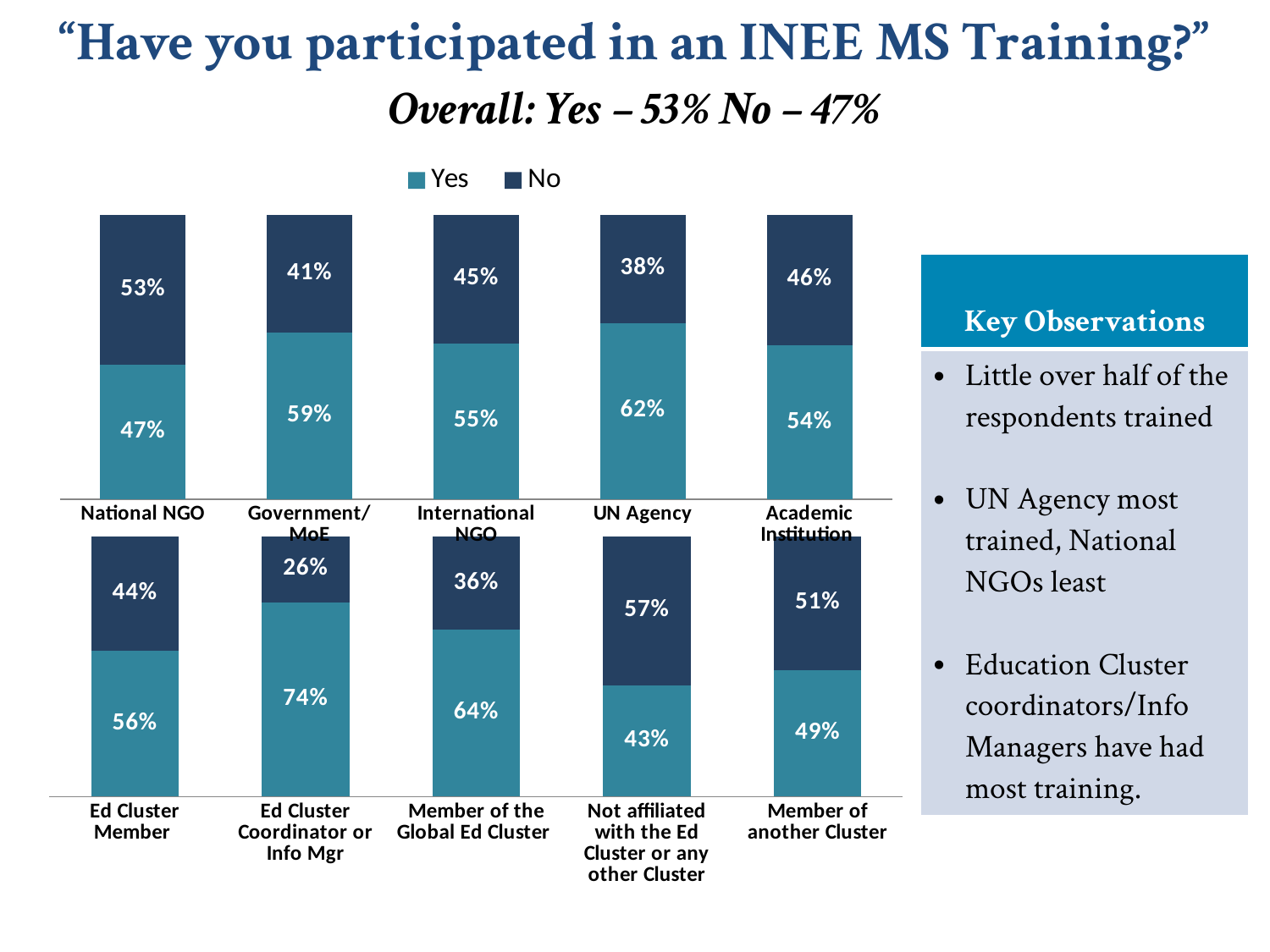

# “Have you participated in an INEE MS Training?” Overall: Yes – 53% No – 47%

### Chart

| Category |  |  |
|---|---|---|
| National NGO | 0.472727272727273 | 0.527272727272727 |
| Government/MoE | 0.585365853658539 | 0.414634146341463 |
| International NGO | 0.547945205479455 | 0.452054794520548 |
| UN Agency | 0.619565217391307 | 0.380434782608697 |
| Academic Institution  | 0.541666666666667 | 0.458333333333333 |
| Key Observations |
| --- |
| Little over half of the respondents trained UN Agency most trained, National NGOs least Education Cluster coordinators/Info Managers have had most training. |

### Chart

| Category |  |  |
|---|---|---|
| Ed Cluster Member  | 0.558659217877098 | 0.441340782122906 |
| Ed Cluster Coordinator or Info Mgr | 0.744680851063834 | 0.25531914893617 |
| Member of the Global Ed Cluster  | 0.640000000000003 | 0.36 |
| Not affiliated with the Ed Cluster or any other Cluster | 0.42741935483871 | 0.57258064516129 |
| Member of another Cluster | 0.485714285714288 | 0.514285714285714 |